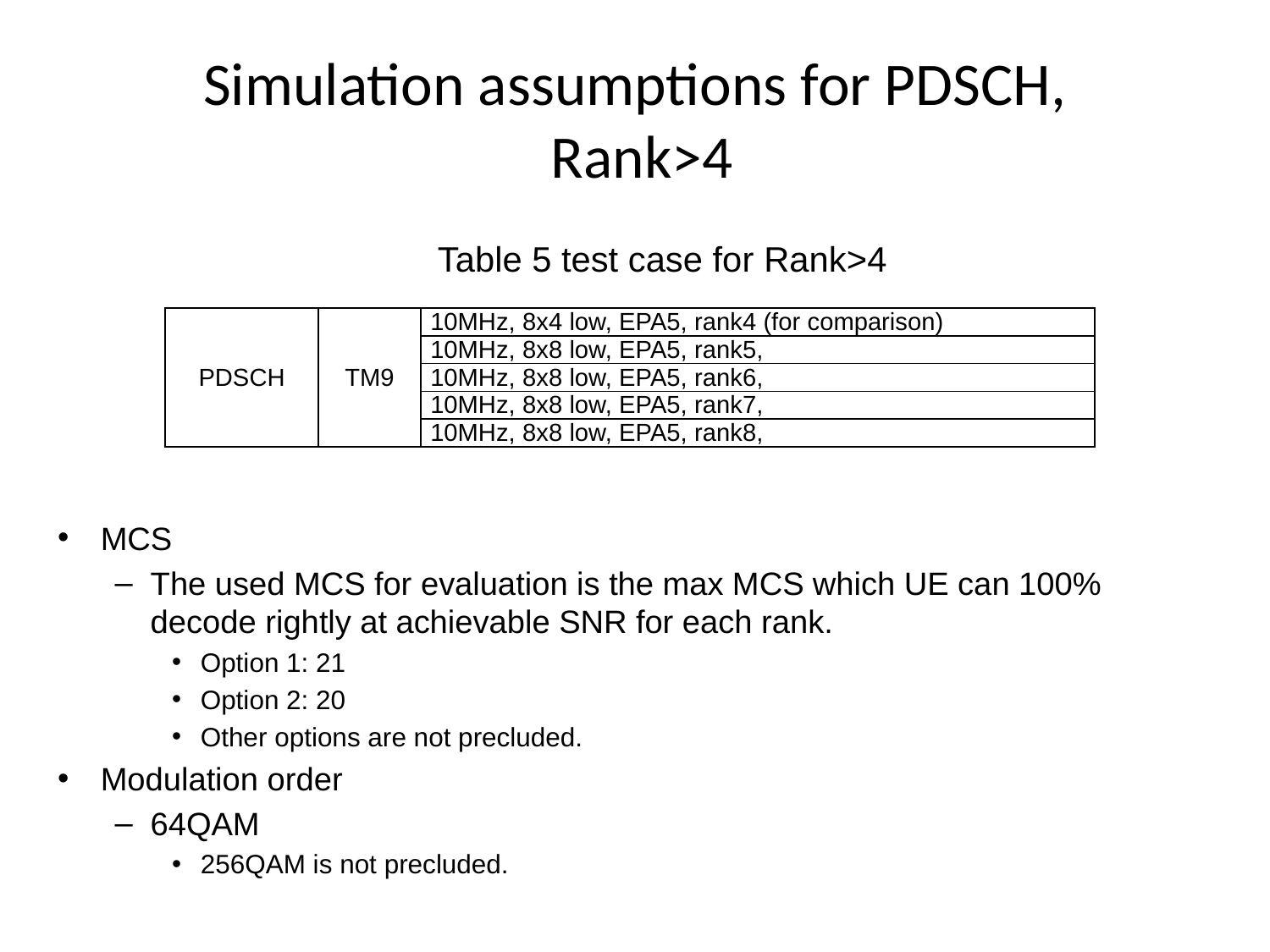

# Simulation assumptions for PDSCH, Rank>4
Table 5 test case for Rank>4
| PDSCH | TM9 | 10MHz, 8x4 low, EPA5, rank4 (for comparison) |
| --- | --- | --- |
|  |  | 10MHz, 8x8 low, EPA5, rank5, |
|  |  | 10MHz, 8x8 low, EPA5, rank6, |
|  |  | 10MHz, 8x8 low, EPA5, rank7, |
|  |  | 10MHz, 8x8 low, EPA5, rank8, |
MCS
The used MCS for evaluation is the max MCS which UE can 100% decode rightly at achievable SNR for each rank.
Option 1: 21
Option 2: 20
Other options are not precluded.
Modulation order
64QAM
256QAM is not precluded.